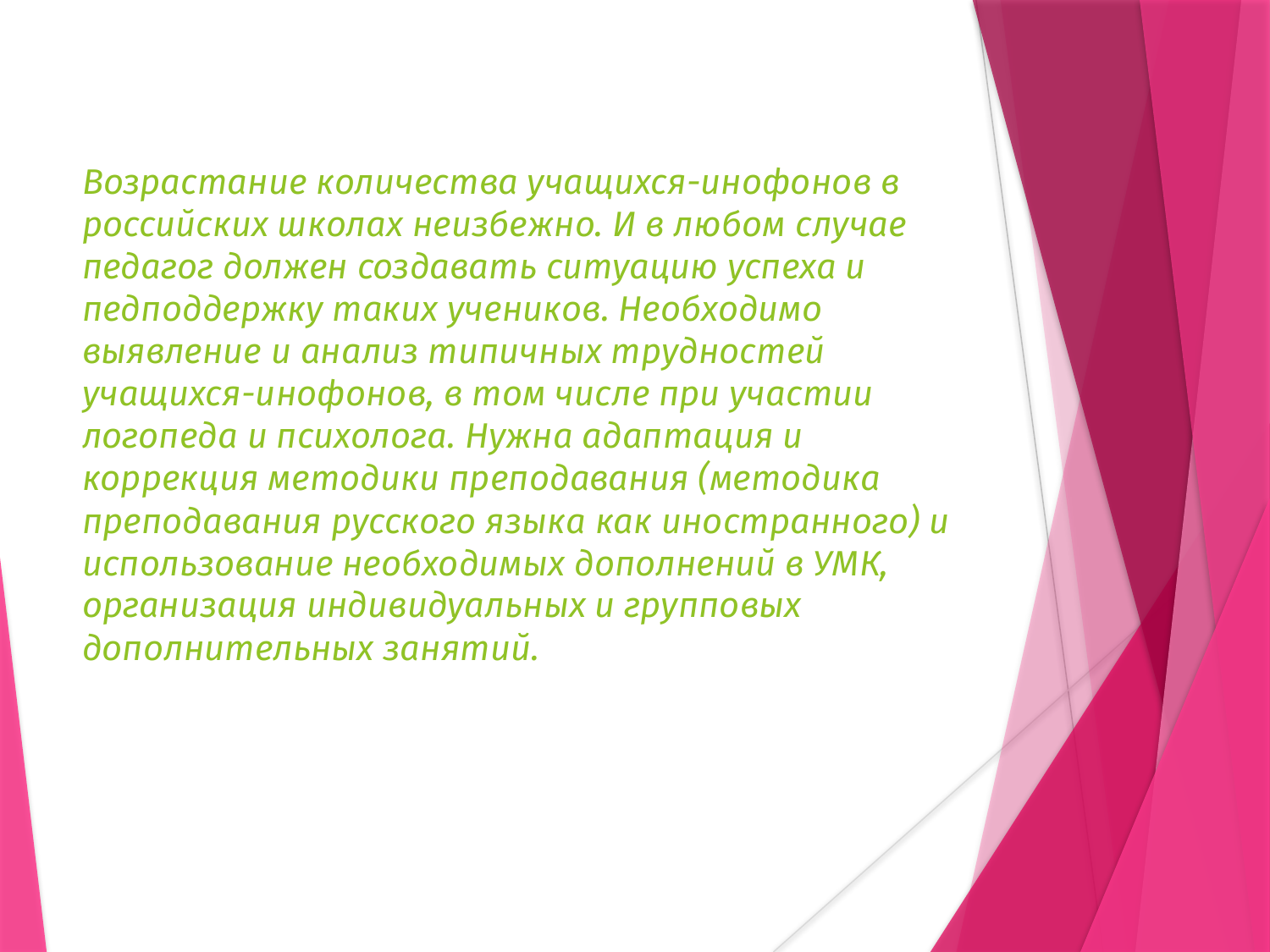

Возрастание количества учащихся-инофонов в российских школах неизбежно. И в любом случае педагог должен создавать ситуацию успеха и педподдержку таких учеников. Необходимо выявление и анализ типичных трудностей учащихся-инофонов, в том числе при участии логопеда и психолога. Нужна адаптация и коррекция методики преподавания (методика преподавания русского языка как иностранного) и использование необходимых дополнений в УМК, организация индивидуальных и групповых дополнительных занятий.